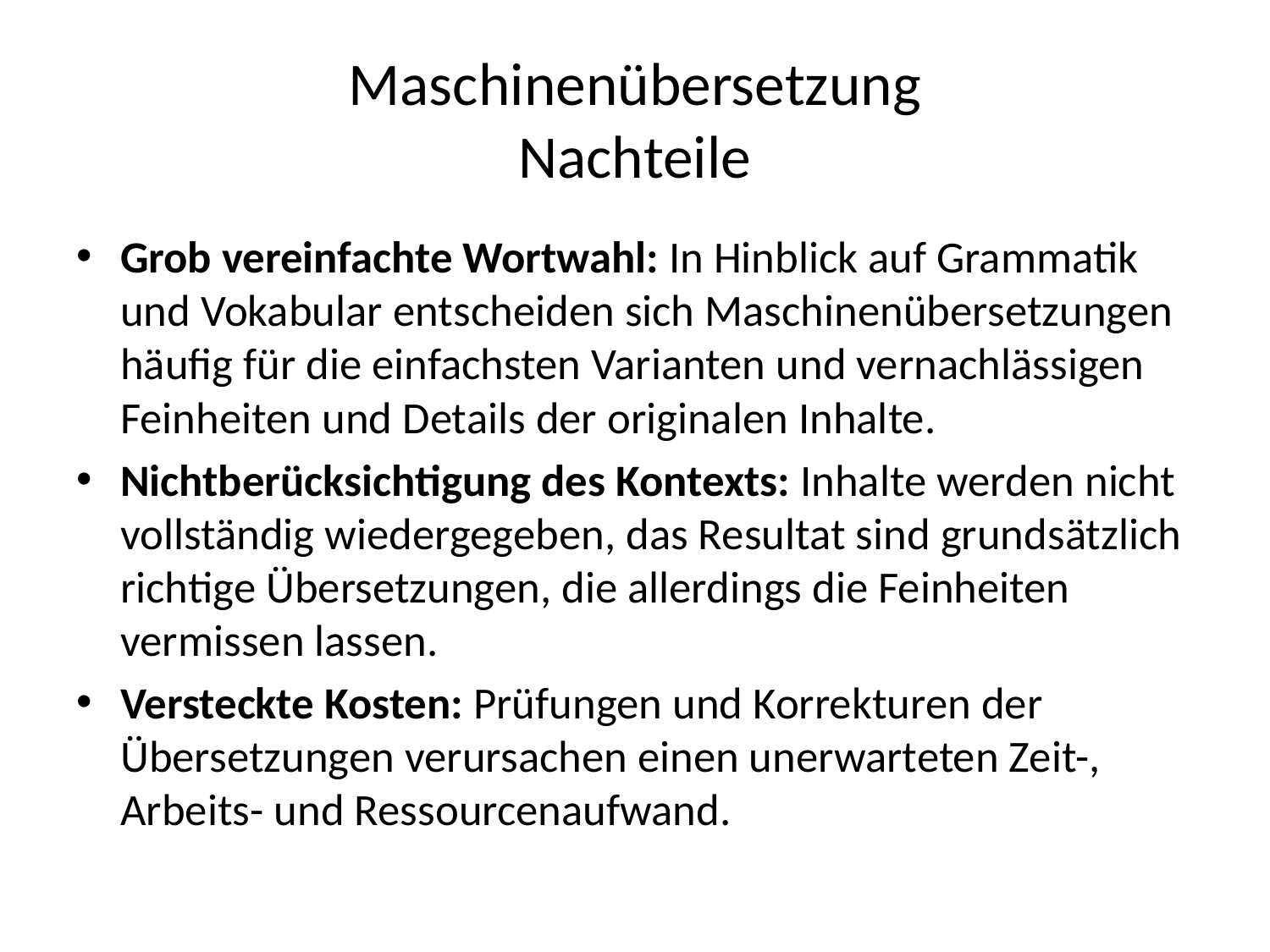

# Maschinenübersetzung Nachteile
Grob vereinfachte Wortwahl: In Hinblick auf Grammatik und Vokabular entscheiden sich Maschinenübersetzungen häufig für die einfachsten Varianten und vernachlässigen Feinheiten und Details der originalen Inhalte.
Nichtberücksichtigung des Kontexts: Inhalte werden nicht vollständig wiedergegeben, das Resultat sind grundsätzlich richtige Übersetzungen, die allerdings die Feinheiten vermissen lassen.
Versteckte Kosten: Prüfungen und Korrekturen der Übersetzungen verursachen einen unerwarteten Zeit-, Arbeits- und Ressourcenaufwand.